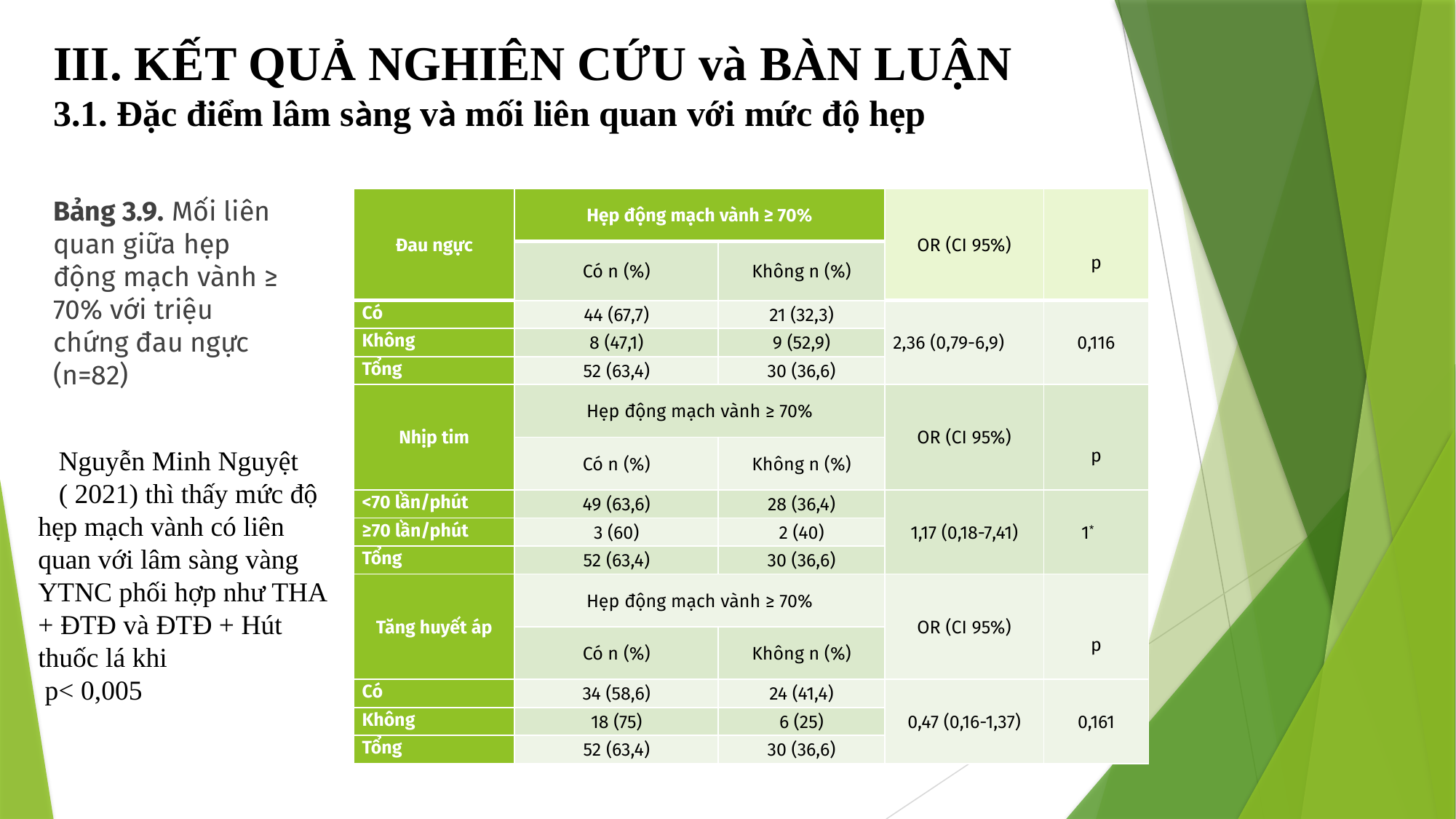

# III. KẾT QUẢ NGHIÊN CỨU và BÀN LUẬN 3.1. Đặc điểm lâm sàng và mối liên quan với mức độ hẹp
Bảng 3.9. Mối liên quan giữa hẹp động mạch vành ≥ 70% với triệu chứng đau ngực (n=82)

| Đau ngực | Hẹp động mạch vành ≥ 70% |  | OR (CI 95%) | p |
| --- | --- | --- | --- | --- |
|  | Có n (%) | Không n (%) |  |  |
| Có | 44 (67,7) | 21 (32,3) | 2,36 (0,79-6,9) | 0,116 |
| Không | 8 (47,1) | 9 (52,9) |  |  |
| Tổng | 52 (63,4) | 30 (36,6) |  |  |
| Nhịp tim | Hẹp động mạch vành ≥ 70% |  | OR (CI 95%) | p |
|  | Có n (%) | Không n (%) |  |  |
| <70 lần/phút | 49 (63,6) | 28 (36,4) | 1,17 (0,18-7,41) | 1\* |
| ≥70 lần/phút | 3 (60) | 2 (40) |  |  |
| Tổng | 52 (63,4) | 30 (36,6) |  |  |
| Tăng huyết áp | Hẹp động mạch vành ≥ 70% |  | OR (CI 95%) | p |
|  | Có n (%) | Không n (%) |  |  |
| Có | 34 (58,6) | 24 (41,4) | 0,47 (0,16-1,37) | 0,161 |
| Không | 18 (75) | 6 (25) |  |  |
| Tổng | 52 (63,4) | 30 (36,6) |  |  |
   Nguyễn Minh Nguyệt          ( 2021) thì thấy mức độ hẹp mạch vành có liên quan với lâm sàng vàng YTNC phối hợp như THA + ĐTĐ và ĐTĐ + Hút thuốc lá khi
 p< 0,005